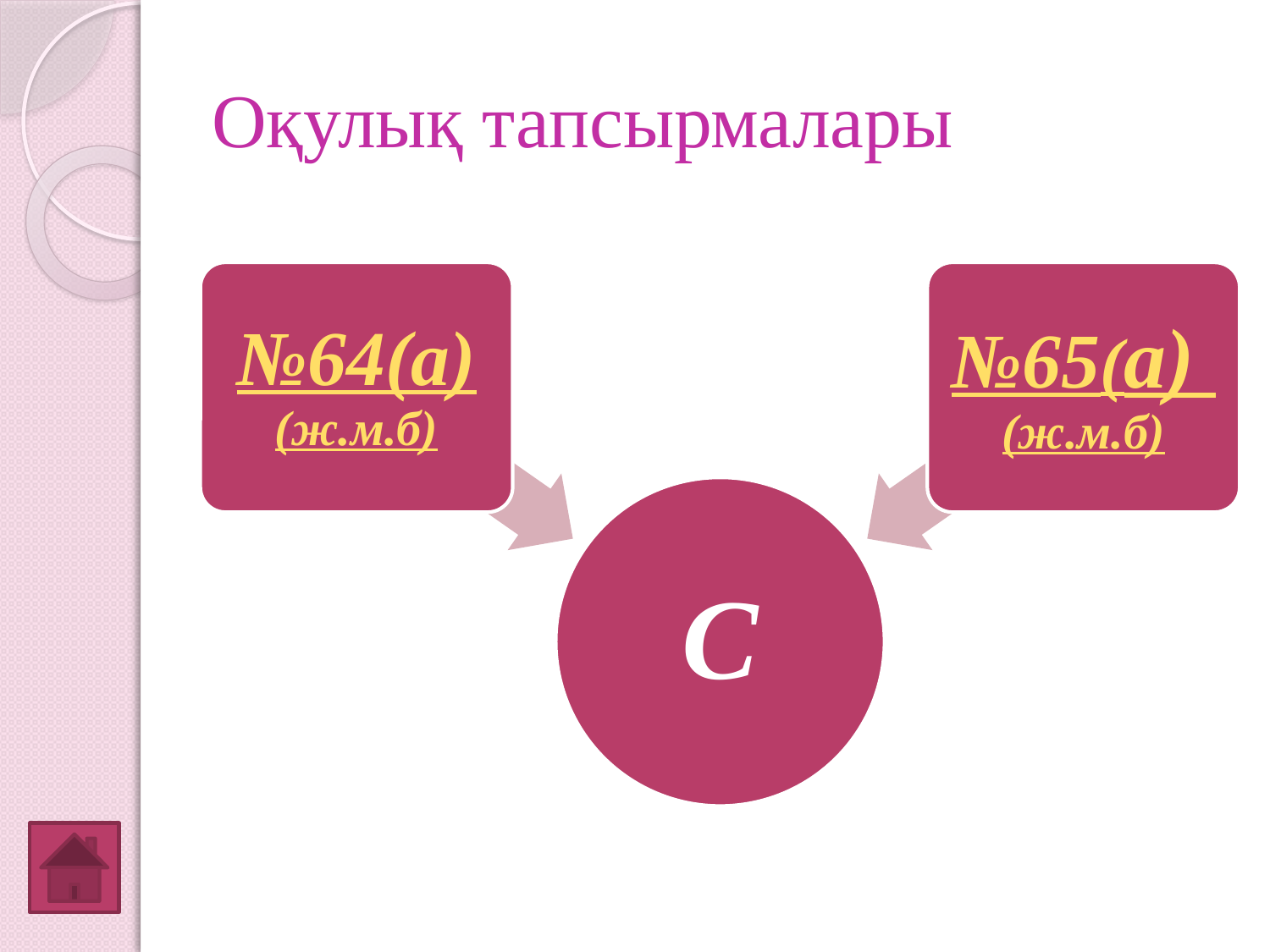

# Оқулық тапсырмалары
С
№64(а)
(ж.м.б)
№65(а) (ж.м.б)